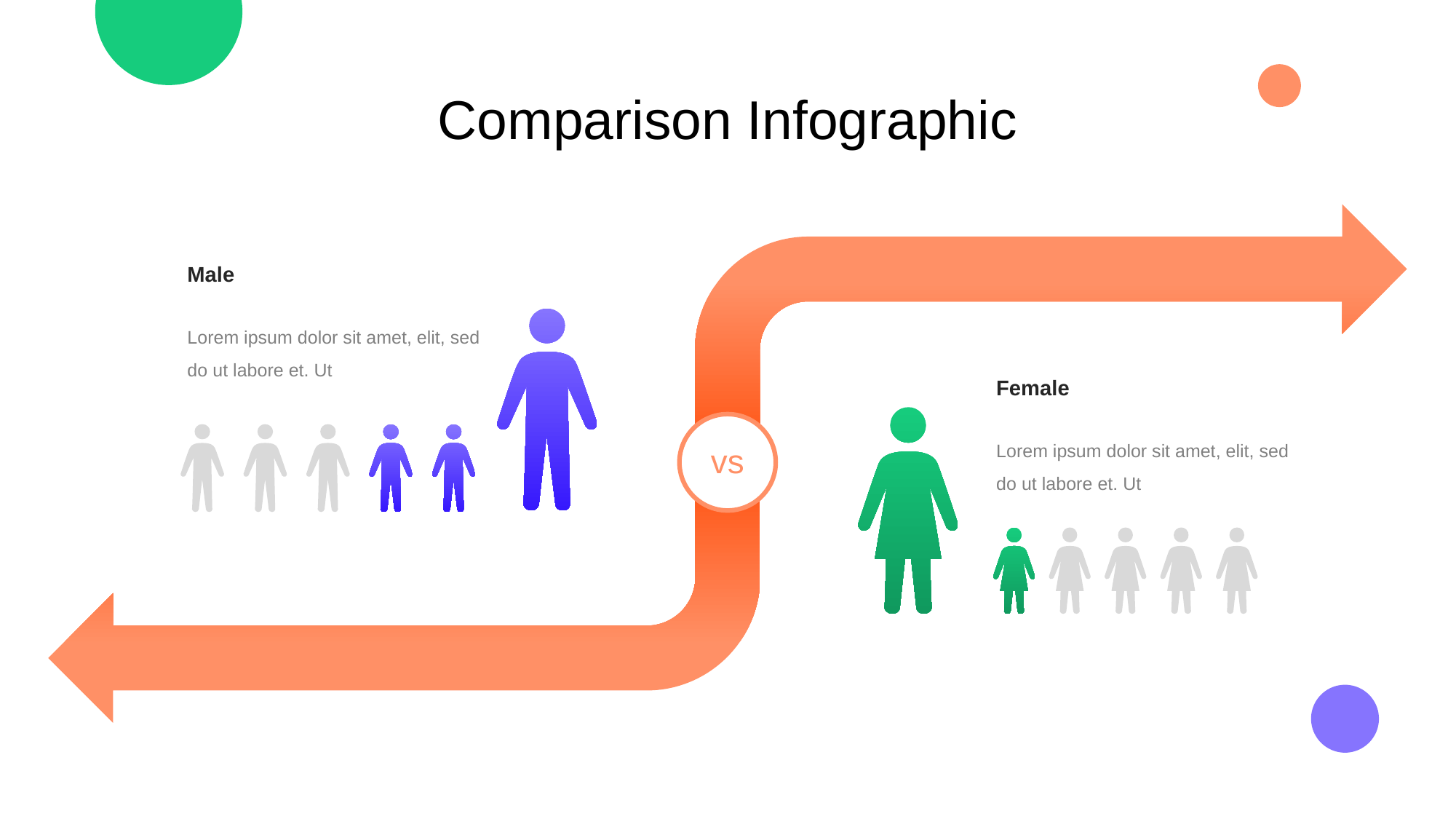

Comparison Infographic

Male

Lorem ipsum dolor sit amet, elit, sed do ut labore et. Ut
Female

Lorem ipsum dolor sit amet, elit, sed do ut labore et. Ut

vs